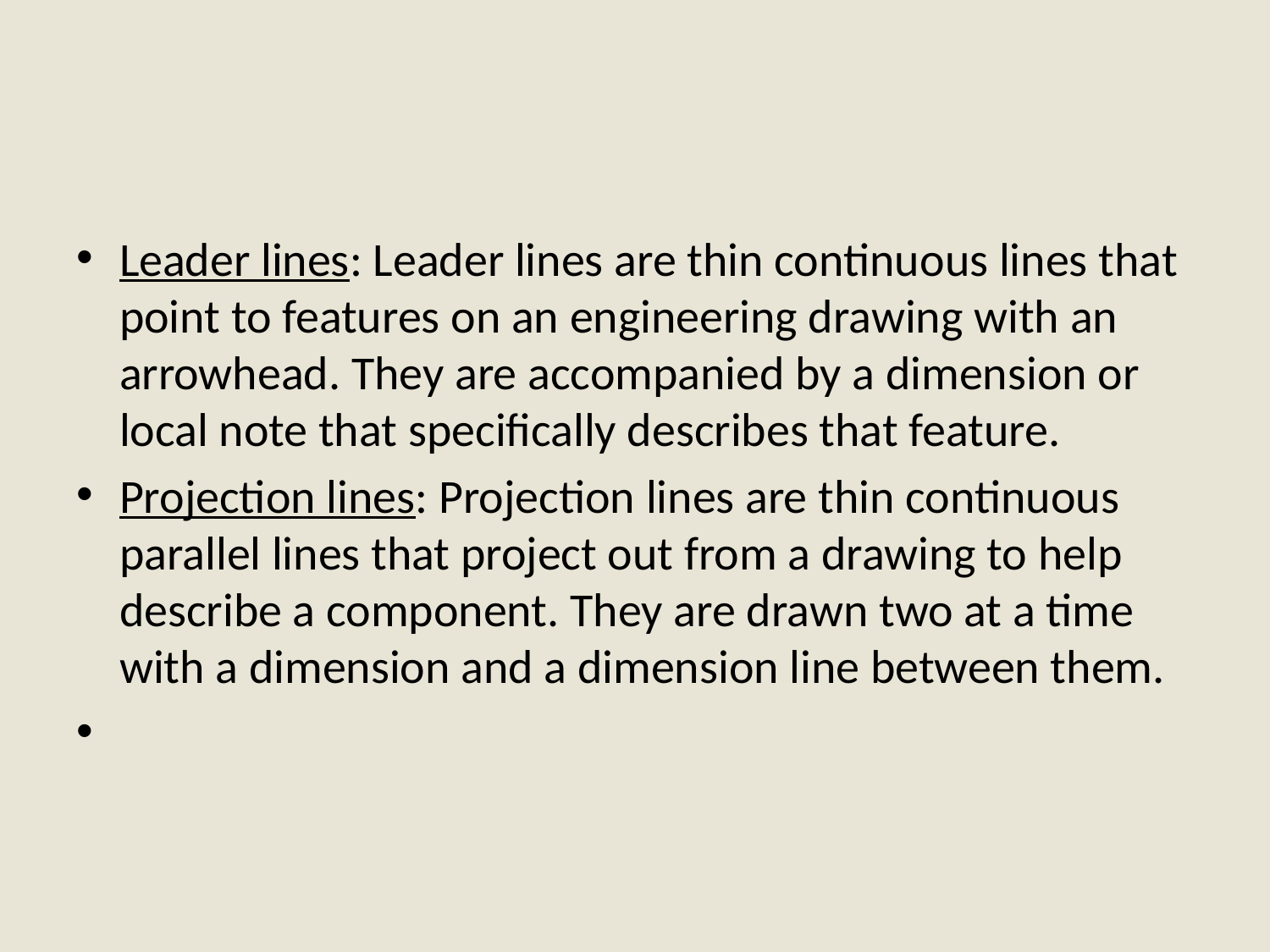

#
Leader lines: Leader lines are thin continuous lines that point to features on an engineering drawing with an arrowhead. They are accompanied by a dimension or local note that specifically describes that feature.
Projection lines: Projection lines are thin continuous parallel lines that project out from a drawing to help describe a component. They are drawn two at a time with a dimension and a dimension line between them.